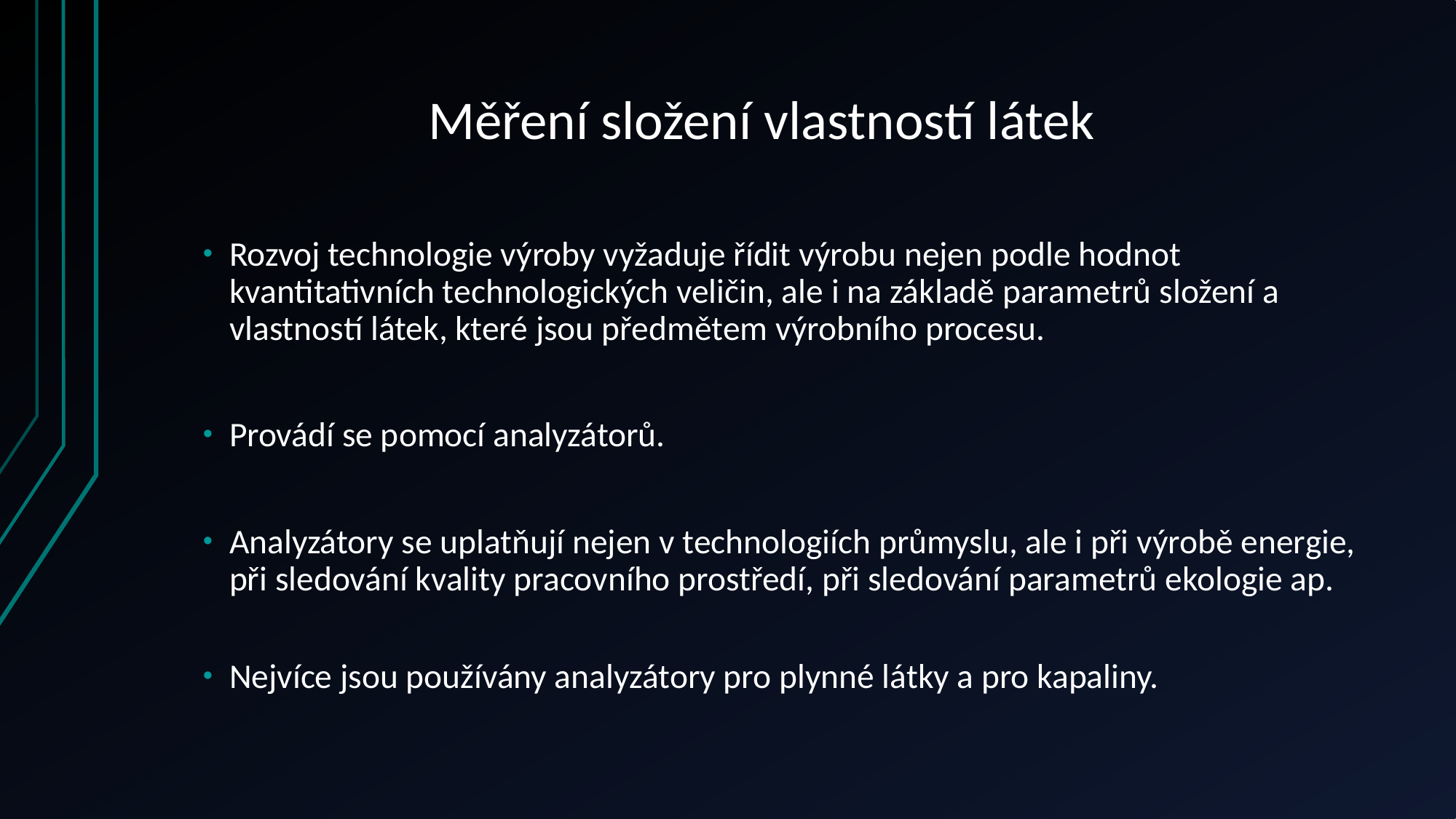

# Měření složení vlastností látek
Rozvoj technologie výroby vyžaduje řídit výrobu nejen podle hodnot kvantitativních technologických veličin, ale i na základě parametrů složení a vlastností látek, které jsou předmětem výrobního procesu.

Provádí se pomocí analyzátorů.

Analyzátory se uplatňují nejen v technologiích průmyslu, ale i při výrobě energie, při sledování kvality pracovního prostředí, při sledování parametrů ekologie ap.

Nejvíce jsou používány analyzátory pro plynné látky a pro kapaliny.